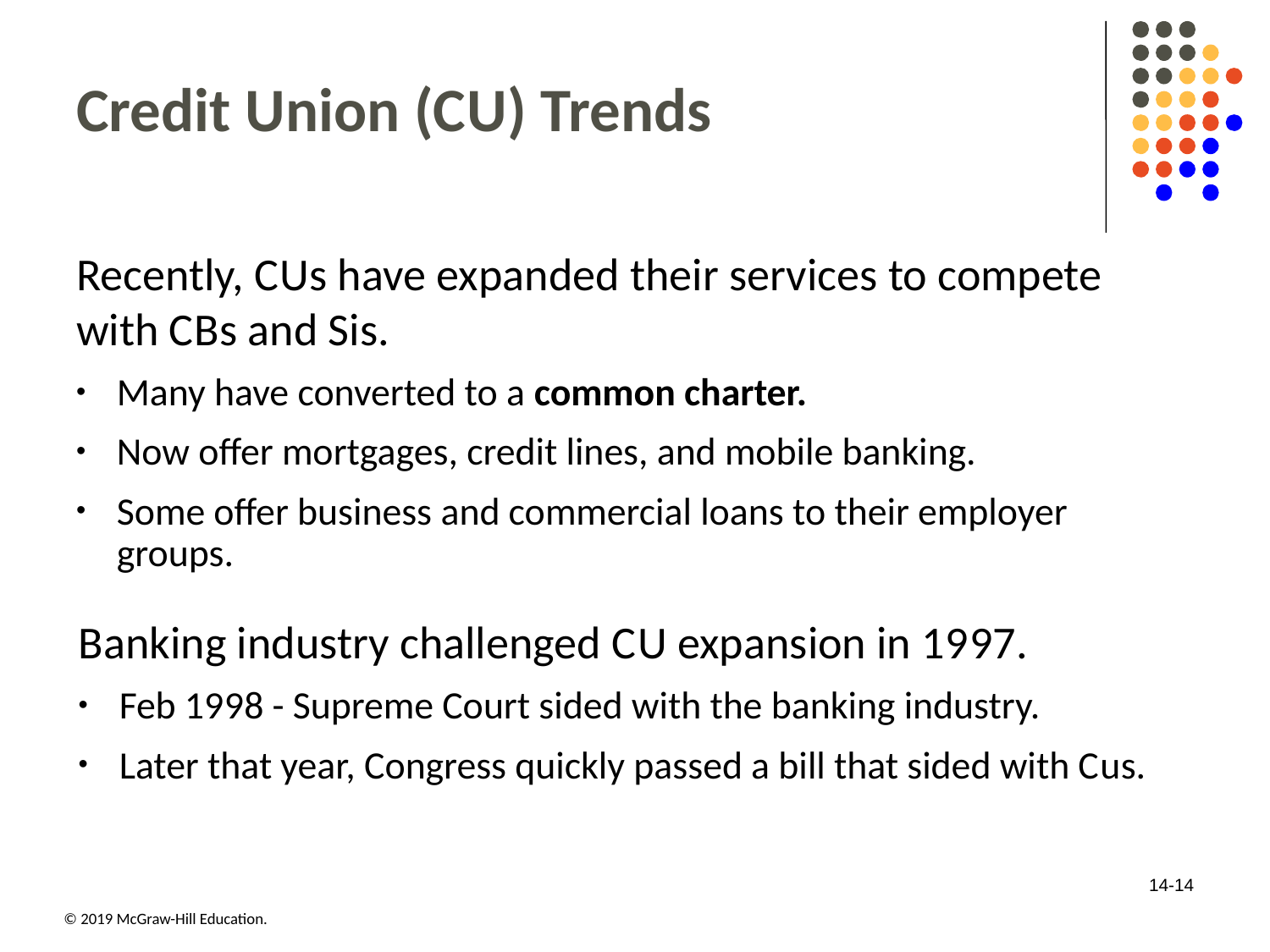

# Credit Union (C U) Trends
Recently, C U s have expanded their services to compete with C Bs and Sis.
Many have converted to a common charter.
Now offer mortgages, credit lines, and mobile banking.
Some offer business and commercial loans to their employer groups.
Banking industry challenged C U expansion in 19  97.
Feb 19 98 - Supreme Court sided with the banking industry.
Later that year, Congress quickly passed a bill that sided with C u s.
14-14